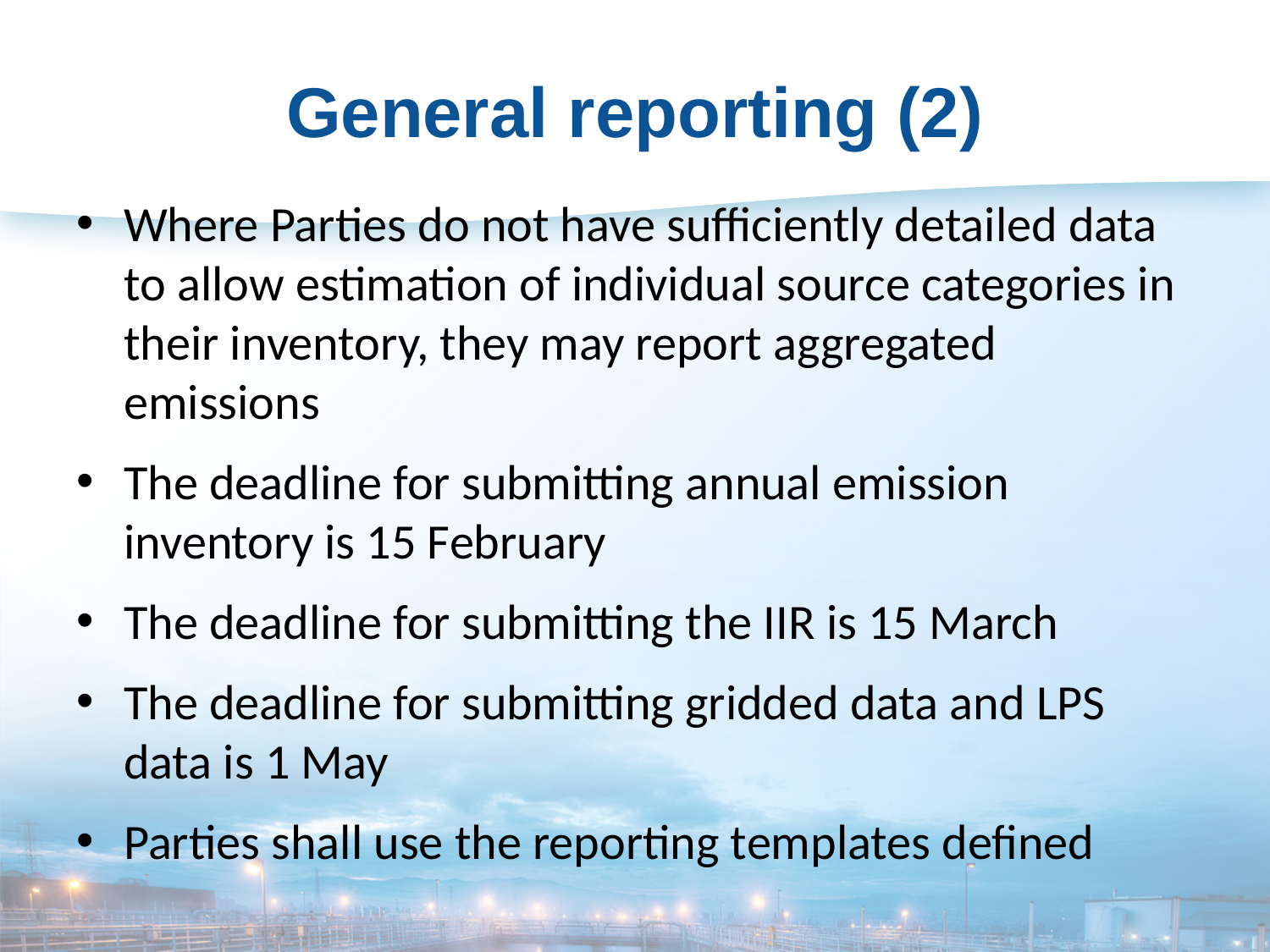

# General reporting (2)
Where Parties do not have sufficiently detailed data to allow estimation of individual source categories in their inventory, they may report aggregated emissions
The deadline for submitting annual emission inventory is 15 February
The deadline for submitting the IIR is 15 March
The deadline for submitting gridded data and LPS data is 1 May
Parties shall use the reporting templates defined